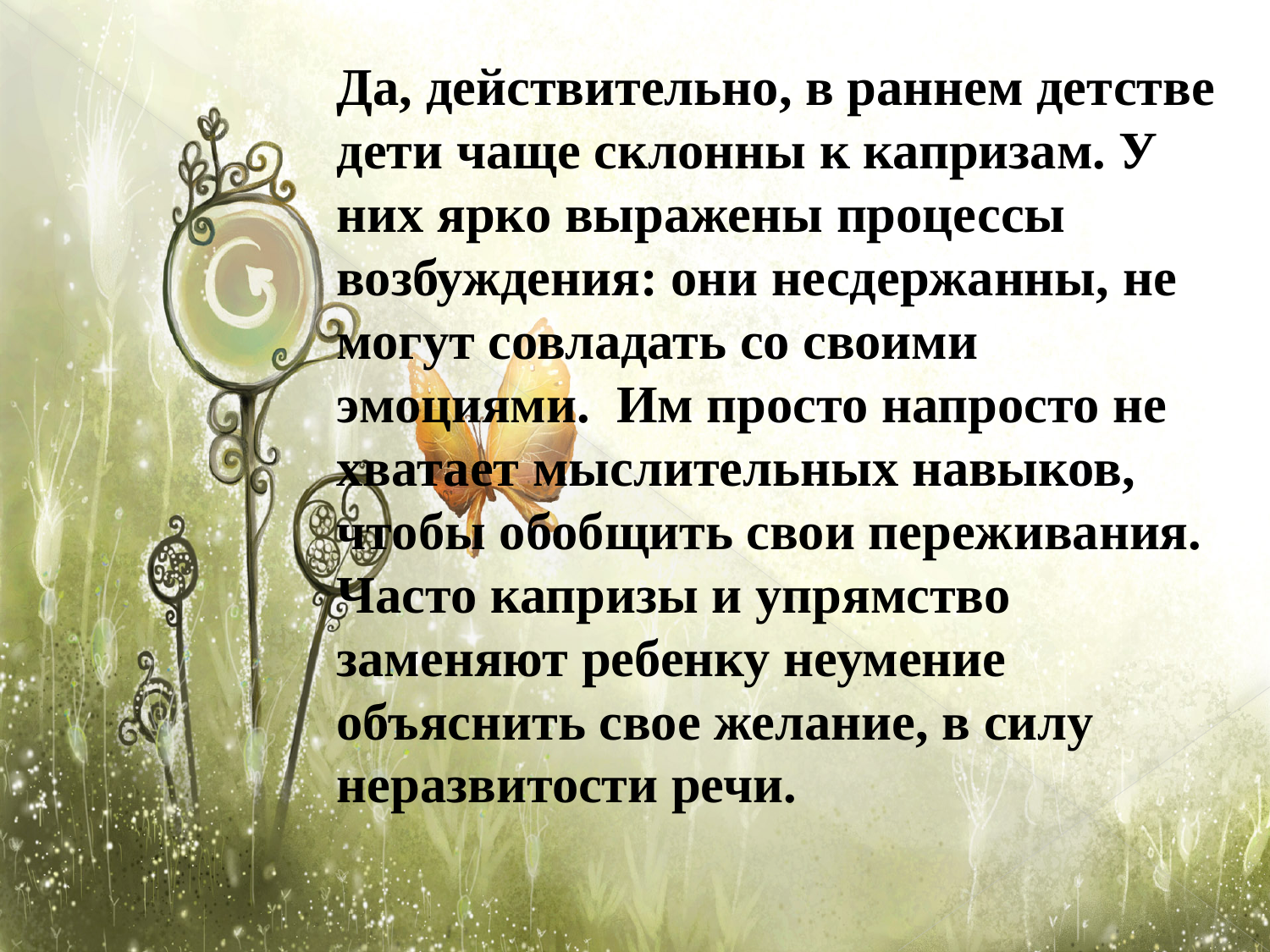

Да, действительно, в раннем детстве дети чаще склонны к капризам. У них ярко выражены процессы возбуждения: они несдержанны, не могут совладать со своими эмоциями.  Им просто напросто не хватает мыслительных навыков, чтобы обобщить свои переживания.  Часто капризы и упрямство заменяют ребенку неумение объяснить свое желание, в силу неразвитости речи.